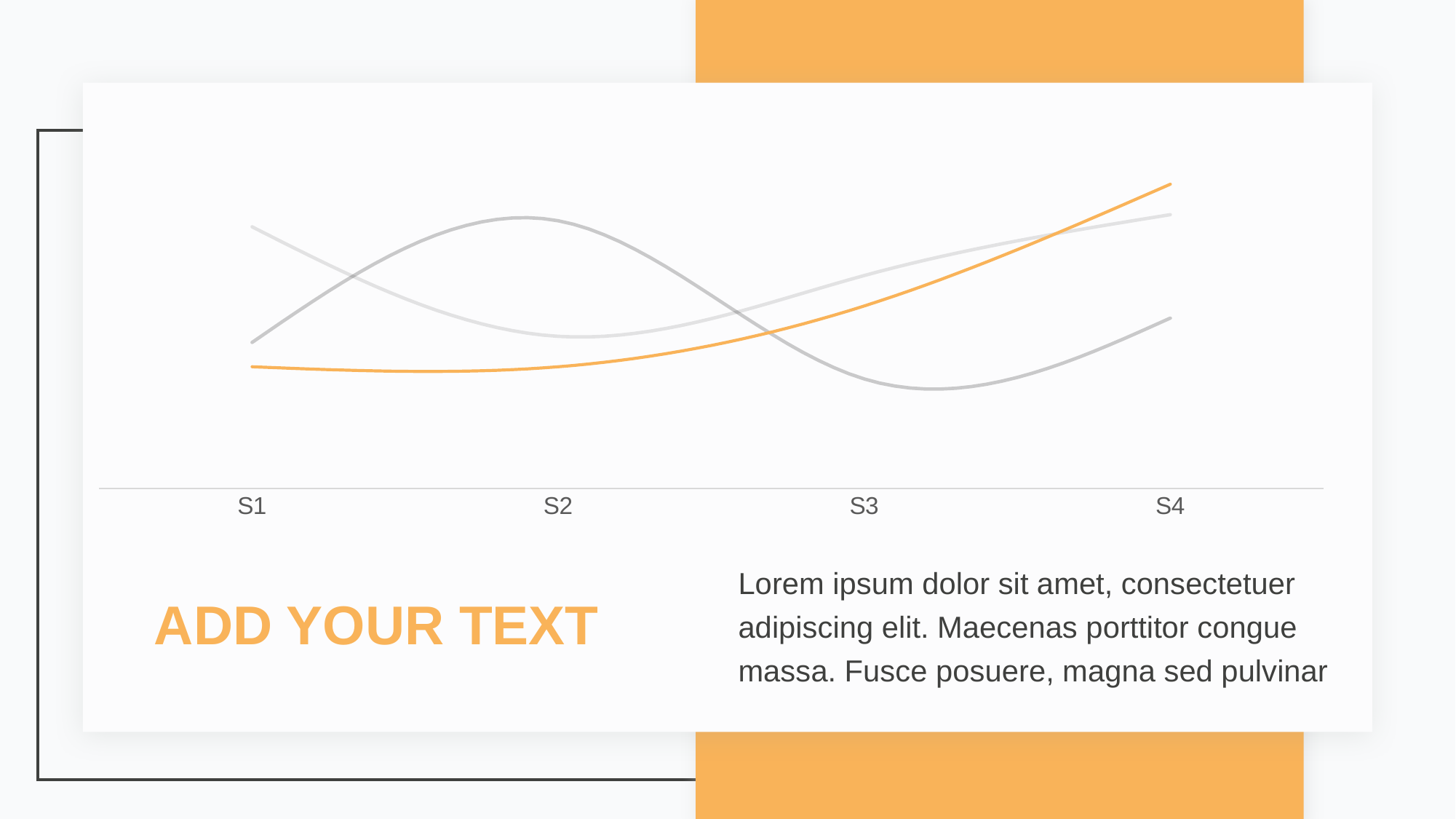

### Chart

| Category | T1 | T2 | T3 |
|---|---|---|---|
| S1 | 4.3 | 2.4 | 2.0 |
| S2 | 2.5 | 4.4 | 2.0 |
| S3 | 3.5 | 1.8 | 3.0 |
| S4 | 4.5 | 2.8 | 5.0 |
Lorem ipsum dolor sit amet, consectetuer adipiscing elit. Maecenas porttitor congue massa. Fusce posuere, magna sed pulvinar
ADD YOUR TEXT